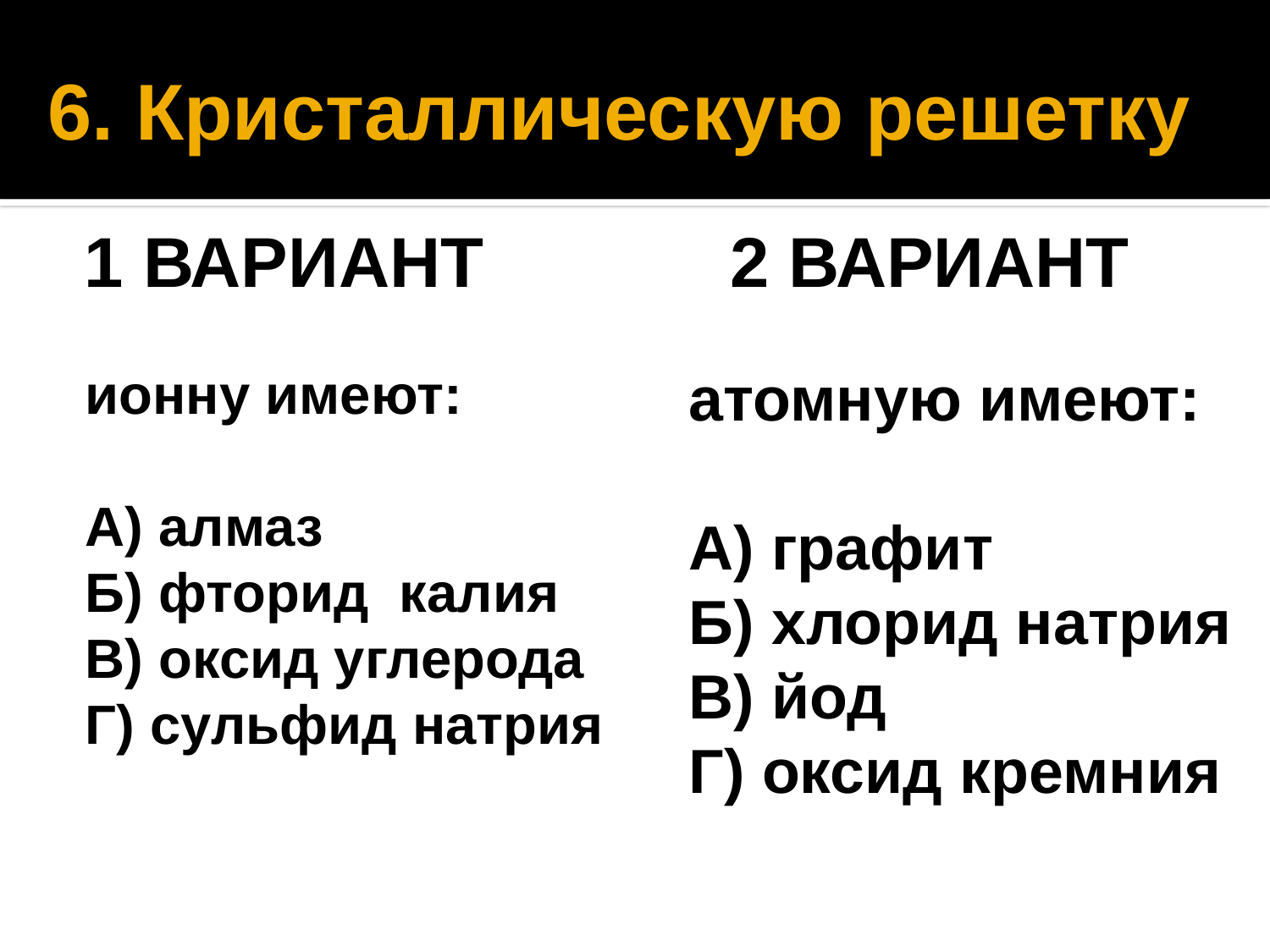

# 6. Кристаллическую решетку
1 вариант
2 вариант
ионну имеют:

А) алмаз
Б) фторид  калия
В) оксид углерода
Г) сульфид натрия
атомную имеют:

А) графит
Б) хлорид натрия
В) йод
Г) оксид кремния